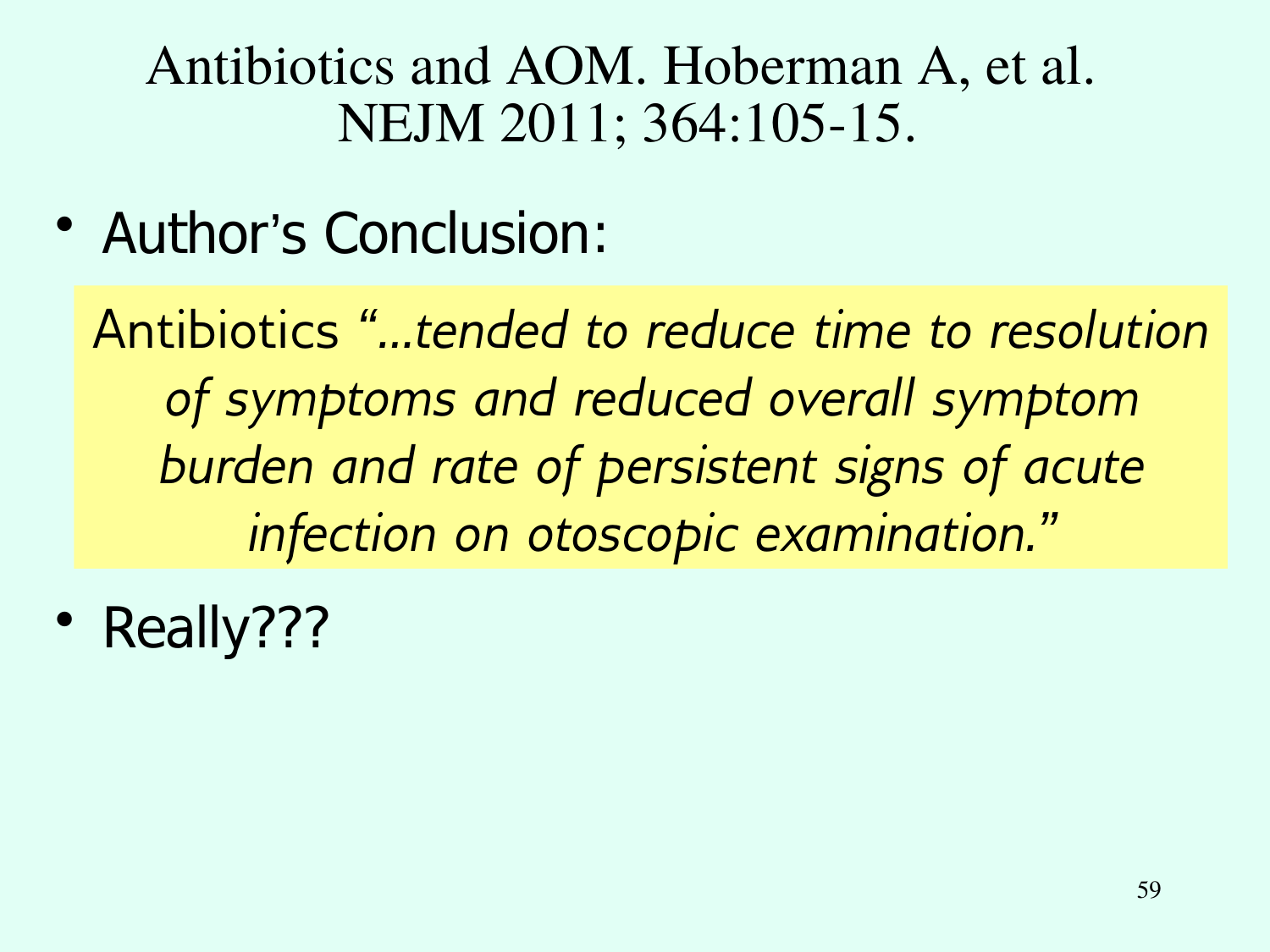

Antibiotics and AOM. Hoberman A, et al.
NEJM 2011; 364:105-15.
Author’s Conclusion:

Really???

Antibiotics “…tended to reduce time to resolution of symptoms and reduced overall symptom burden and rate of persistent signs of acute infection on otoscopic examination.”
59